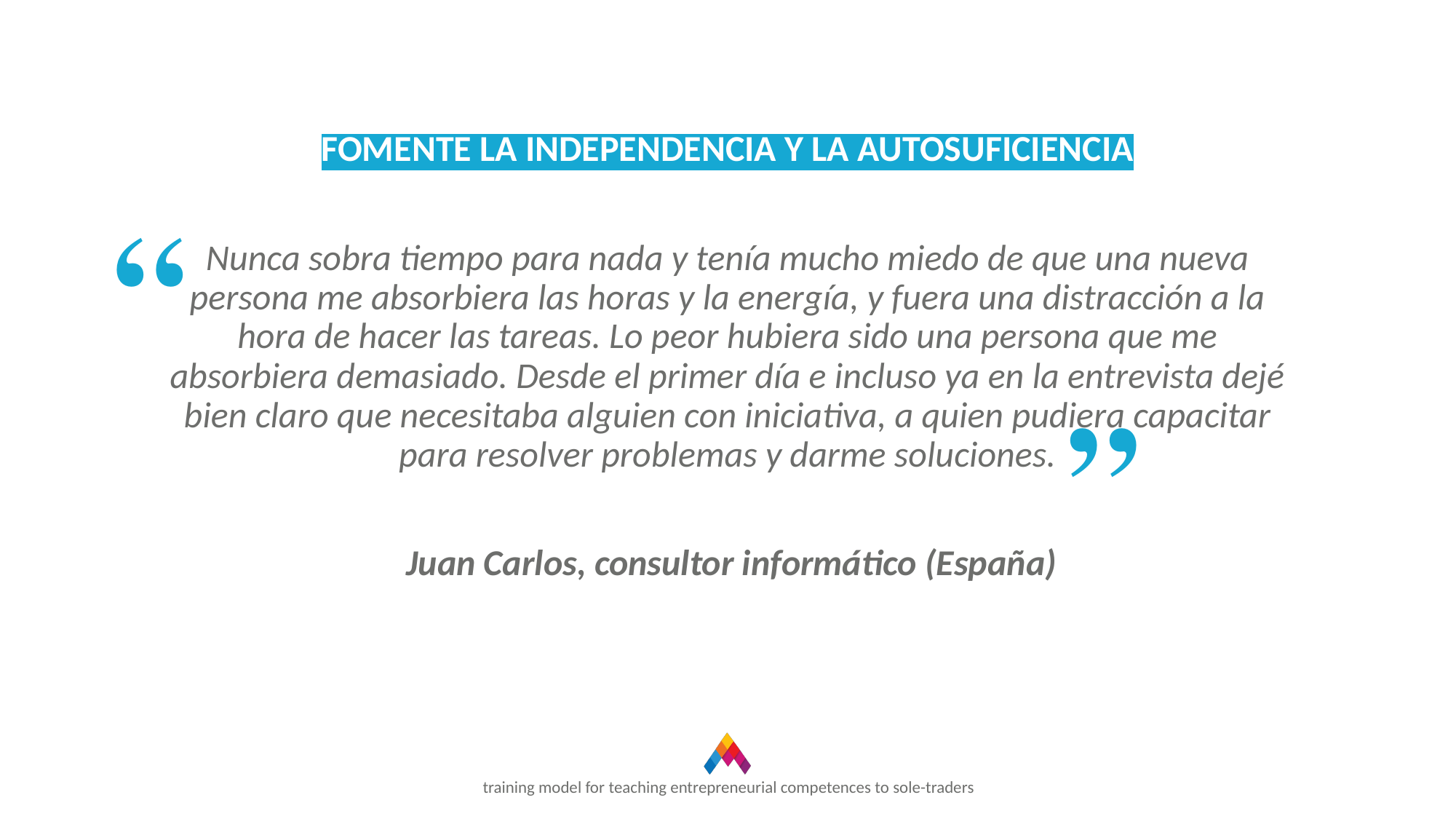

FOMENTE LA INDEPENDENCIA Y LA AUTOSUFICIENCIA

Nunca sobra tiempo para nada y tenía mucho miedo de que una nueva persona me absorbiera las horas y la energía, y fuera una distracción a la hora de hacer las tareas. Lo peor hubiera sido una persona que me absorbiera demasiado. Desde el primer día e incluso ya en la entrevista dejé bien claro que necesitaba alguien con iniciativa, a quien pudiera capacitar para resolver problemas y darme soluciones.

 Juan Carlos, consultor informático (España)
“
“